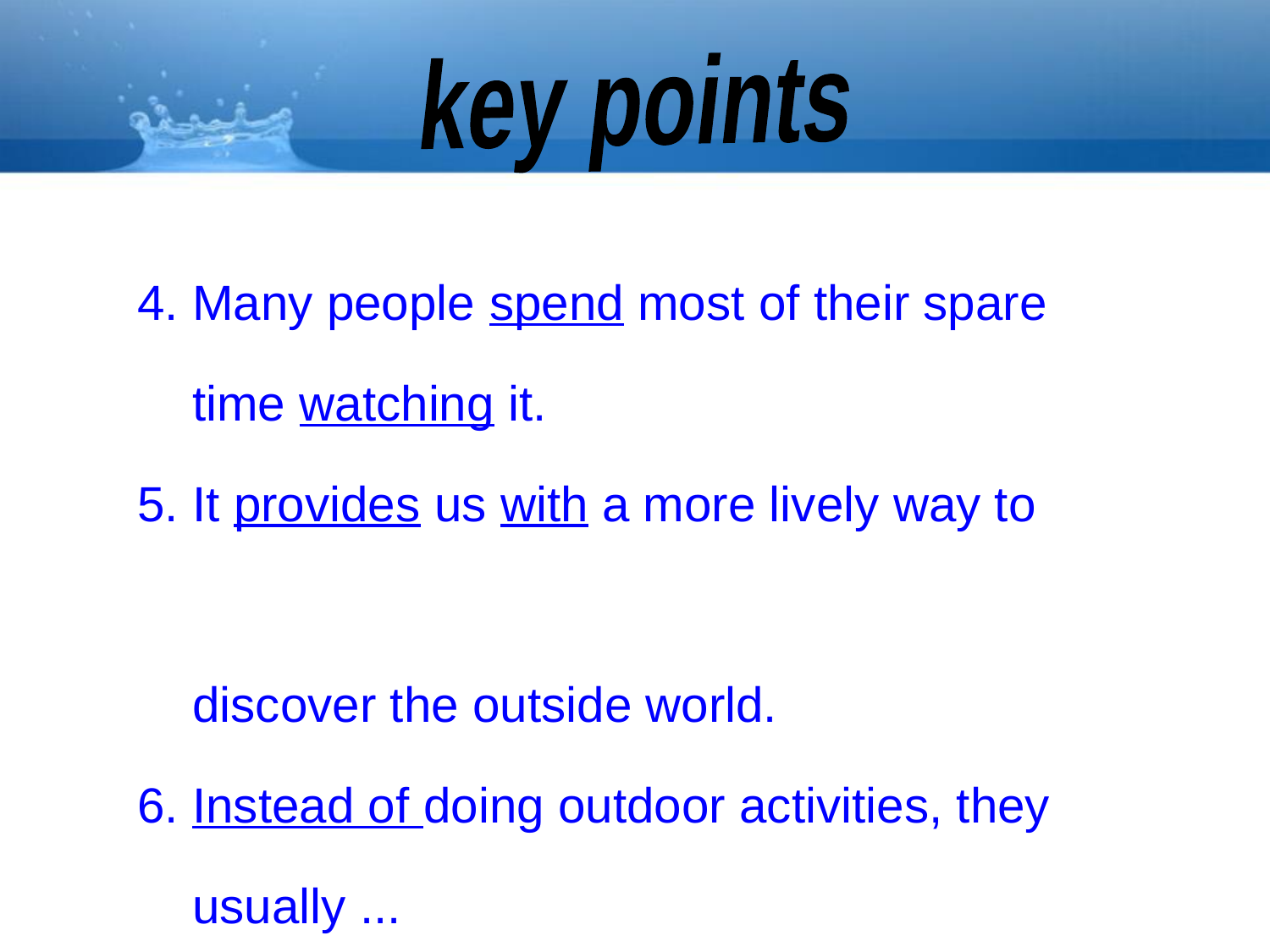

key points
4. Many people spend most of their spare
    time watching it.
5. It provides us with a more lively way to
    discover the outside world.
6. Instead of doing outdoor activities, they
    usually ...